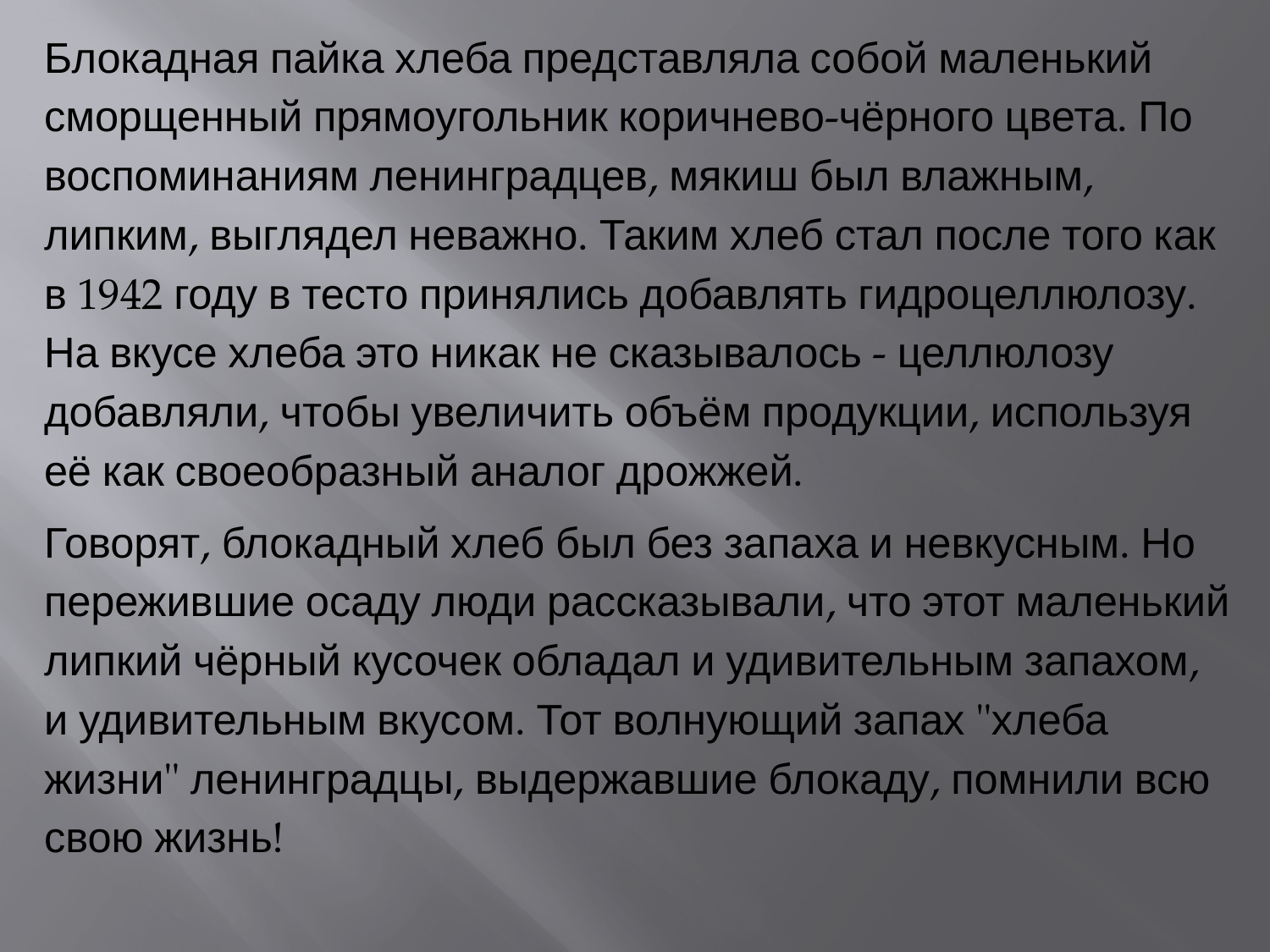

Блокадная пайка хлеба представляла собой маленький сморщенный прямоугольник коричнево-чёрного цвета. По воспоминаниям ленинградцев, мякиш был влажным, липким, выглядел неважно. Таким хлеб стал после того как в 1942 году в тесто принялись добавлять гидроцеллюлозу. На вкусе хлеба это никак не сказывалось - целлюлозу добавляли, чтобы увеличить объём продукции, используя её как своеобразный аналог дрожжей.
Говорят, блокадный хлеб был без запаха и невкусным. Но пережившие осаду люди рассказывали, что этот маленький липкий чёрный кусочек обладал и удивительным запахом, и удивительным вкусом. Тот волнующий запах "хлеба жизни" ленинградцы, выдержавшие блокаду, помнили всю свою жизнь!